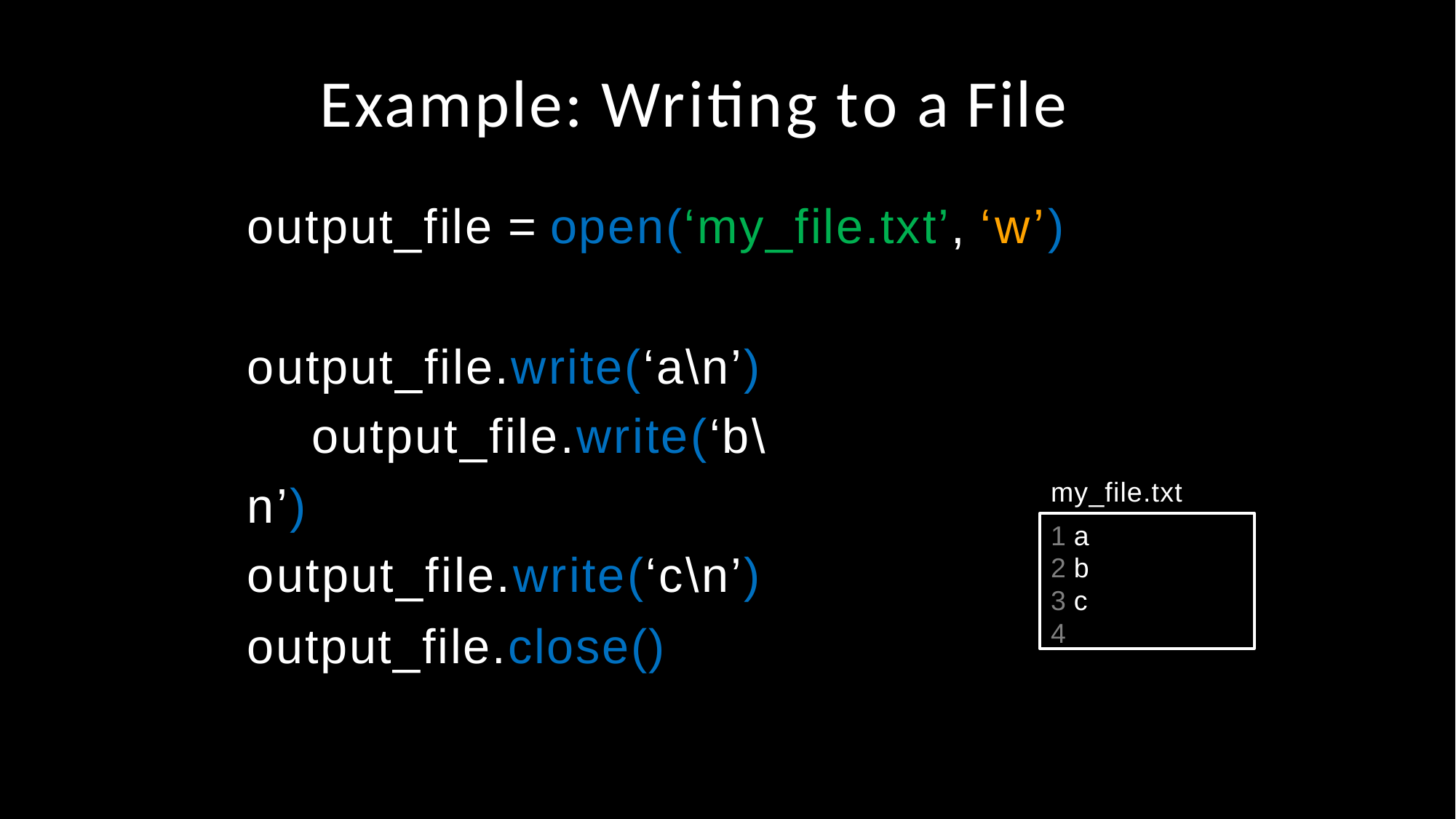

# Example: Writing to a File
output_file = open(‘my_file.txt’, ‘w’)
output_file.write(‘a\n’)  output_file.write(‘b\n’)  output_file.write(‘c\n’)
my_file.txt
a
b
c
4
output_file.close()